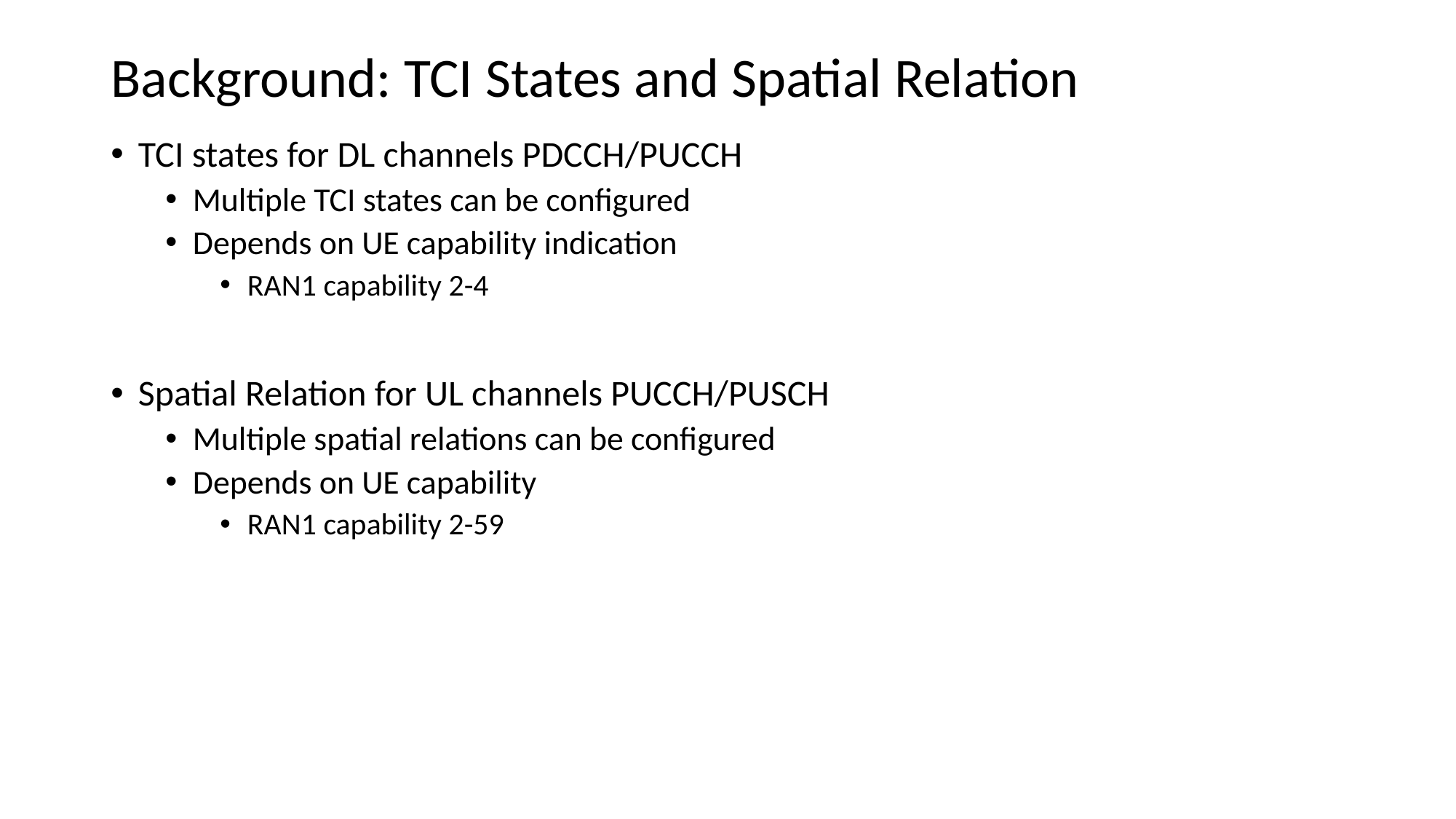

# Background: TCI States and Spatial Relation
TCI states for DL channels PDCCH/PUCCH
Multiple TCI states can be configured
Depends on UE capability indication
RAN1 capability 2-4

Spatial Relation for UL channels PUCCH/PUSCH
Multiple spatial relations can be configured
Depends on UE capability
RAN1 capability 2-59